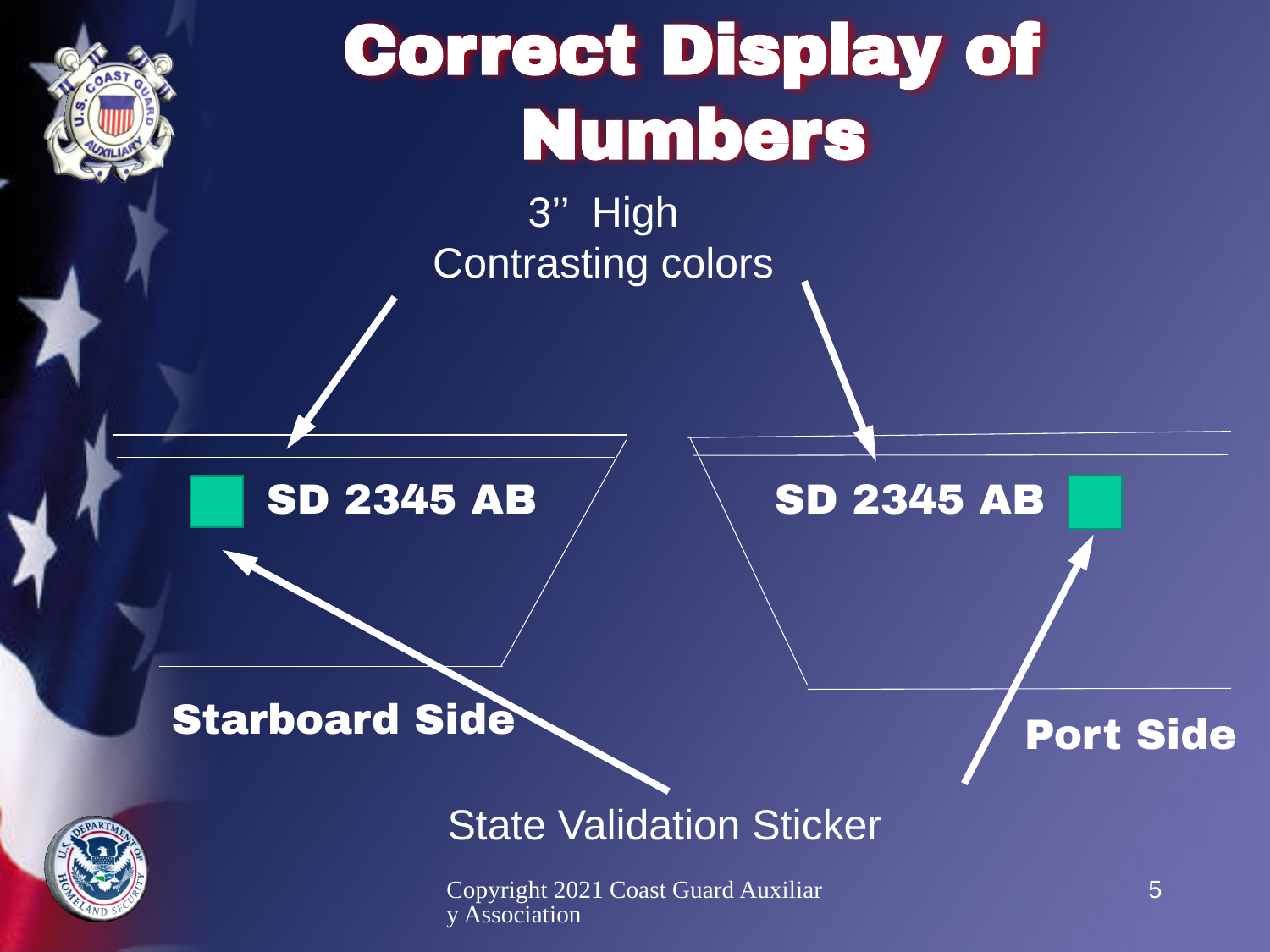

Correct Display of Numbers
3’’  High
Contrasting colors
SD 2345 AB
SD 2345 AB

Starboard Side
Port Side
State Validation Sticker
Copyright 2021 Coast Guard Auxiliary Association
5